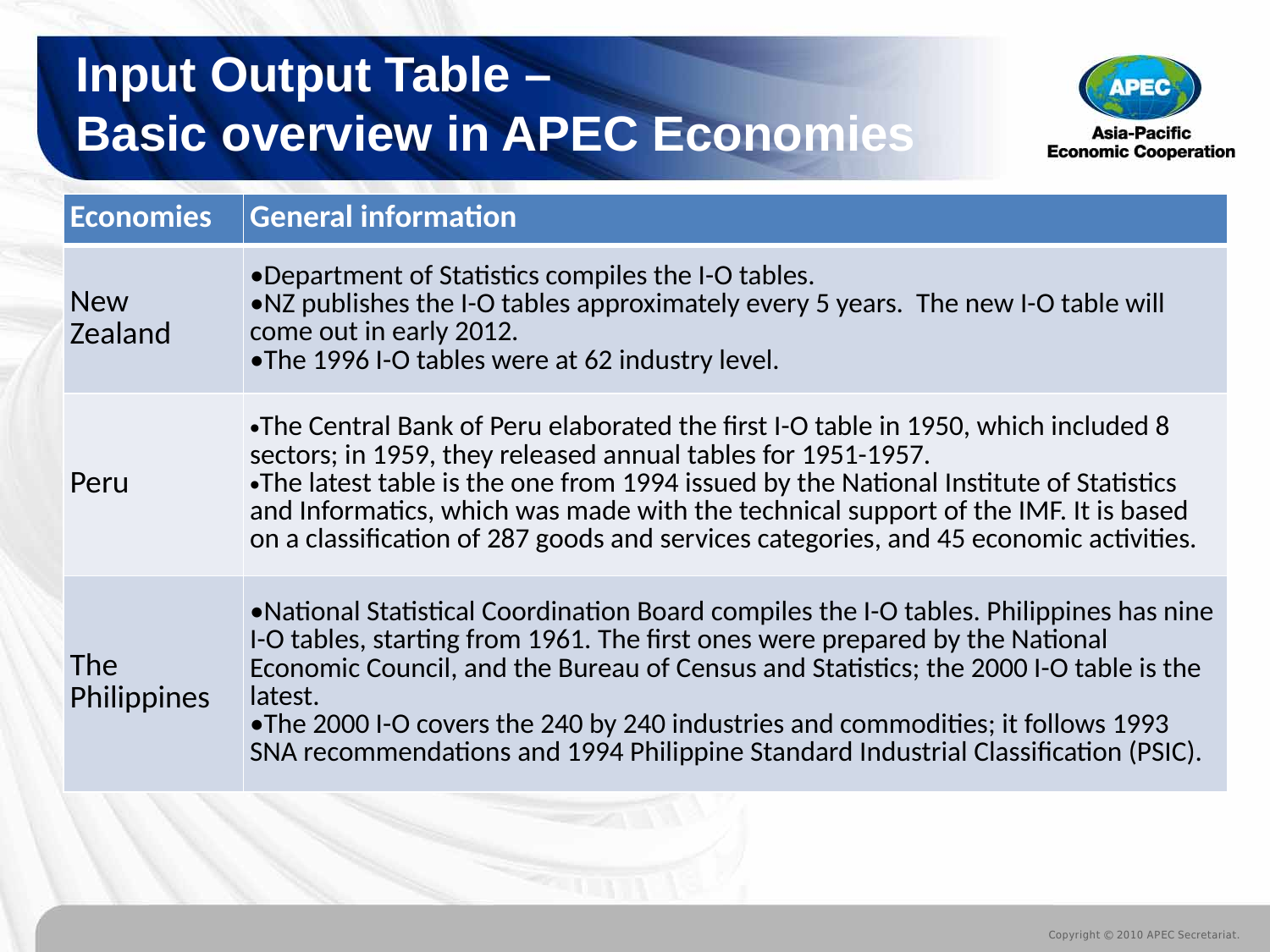

Input Output Table –
Basic overview in APEC Economies
| Economies | General information |
| --- | --- |
| New Zealand | •Department of Statistics compiles the I-O tables. •NZ publishes the I-O tables approximately every 5 years. The new I-O table will come out in early 2012. •The 1996 I-O tables were at 62 industry level. |
| Peru | The Central Bank of Peru elaborated the first I-O table in 1950, which included 8 sectors; in 1959, they released annual tables for 1951-1957. The latest table is the one from 1994 issued by the National Institute of Statistics and Informatics, which was made with the technical support of the IMF. It is based on a classification of 287 goods and services categories, and 45 economic activities. |
| The Philippines | •National Statistical Coordination Board compiles the I-O tables. Philippines has nine I-O tables, starting from 1961. The first ones were prepared by the National Economic Council, and the Bureau of Census and Statistics; the 2000 I-O table is the latest. •The 2000 I-O covers the 240 by 240 industries and commodities; it follows 1993 SNA recommendations and 1994 Philippine Standard Industrial Classification (PSIC). |